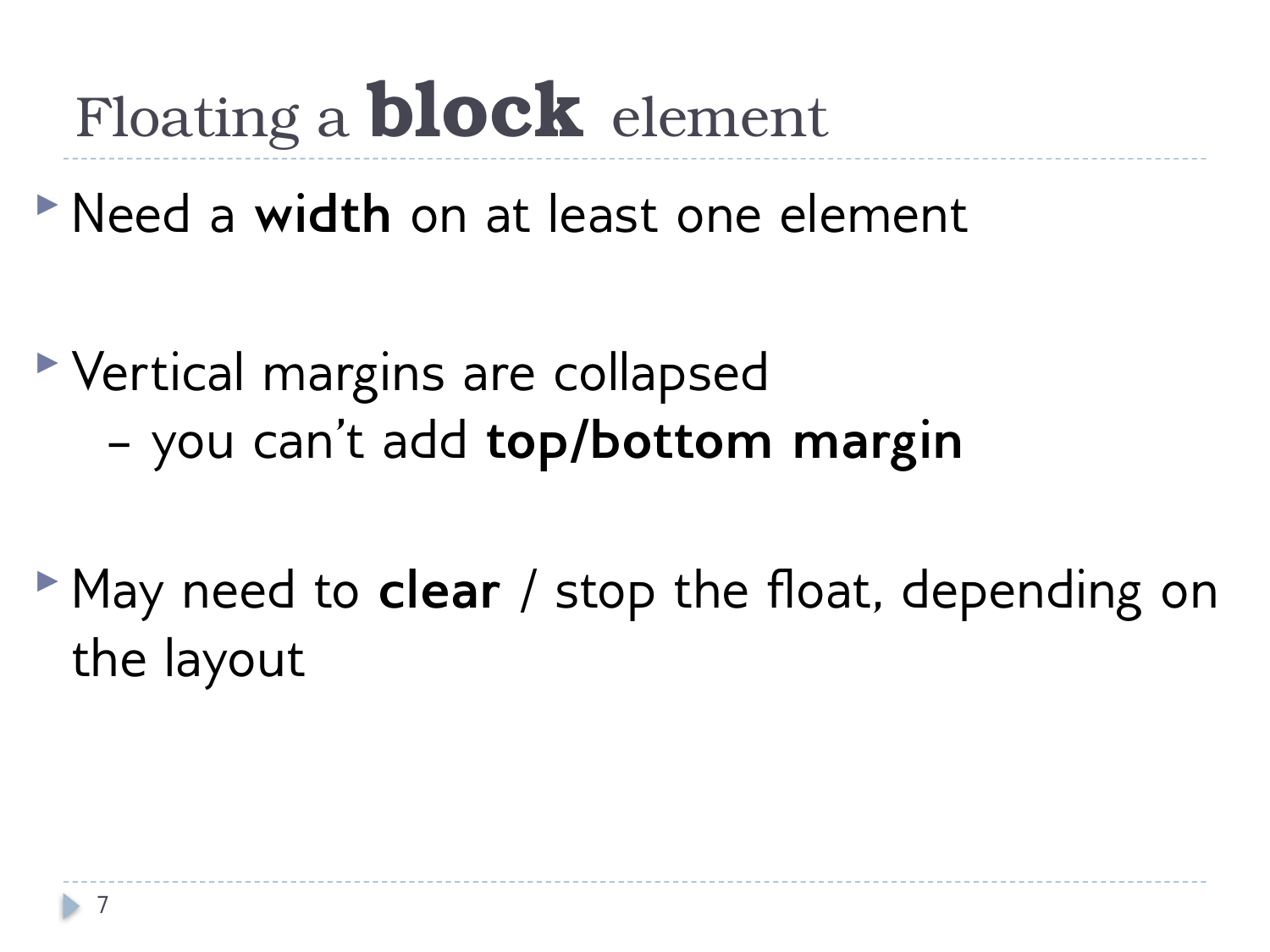

# Floating a block element
Need a width on at least one element

Vertical margins are collapsed
  – you can’t add top/bottom margin

May need to clear / stop the float, depending on the layout

7